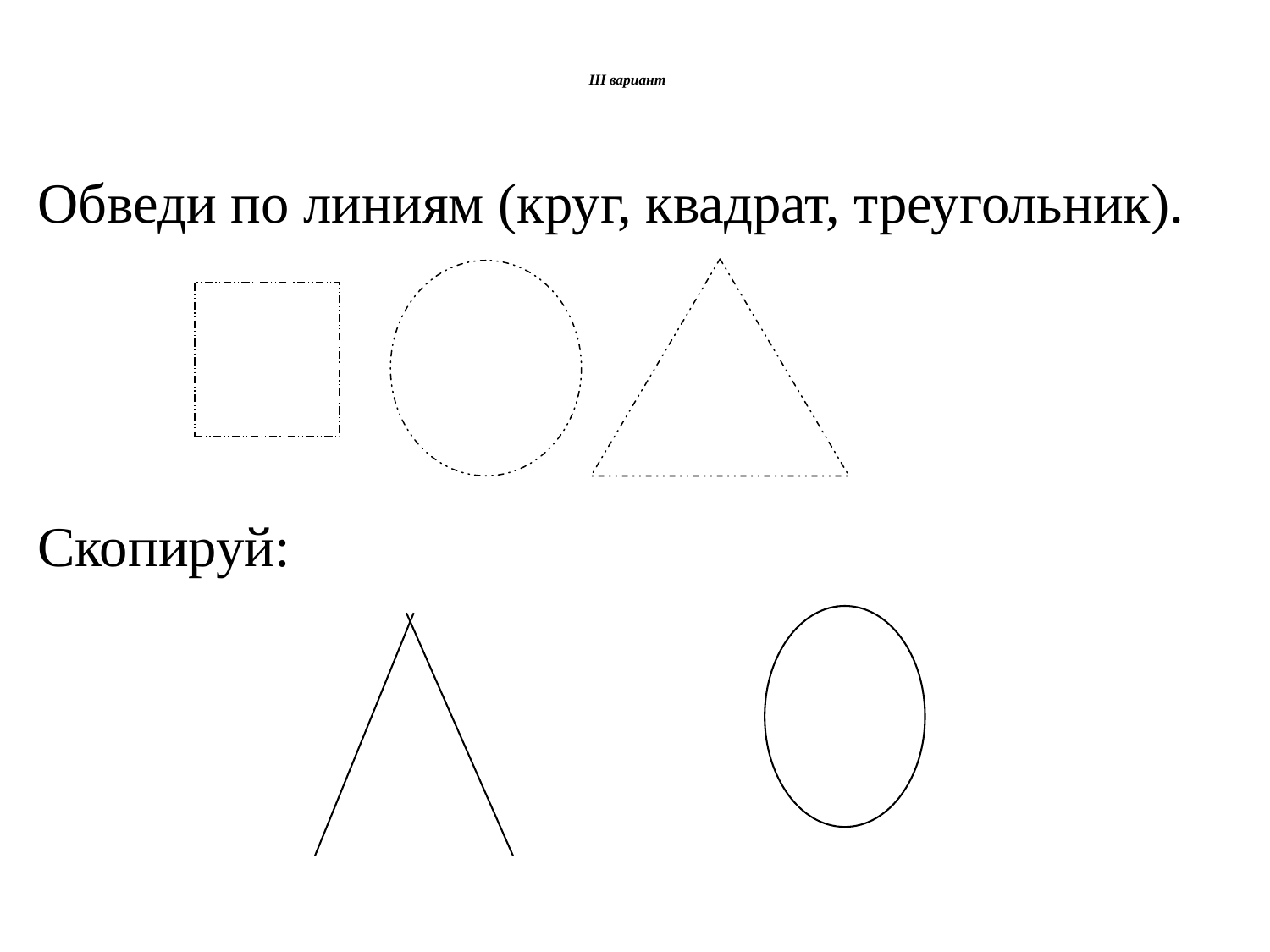

# III вариант
Обведи по линиям (круг, квадрат, треугольник).

Скопируй: